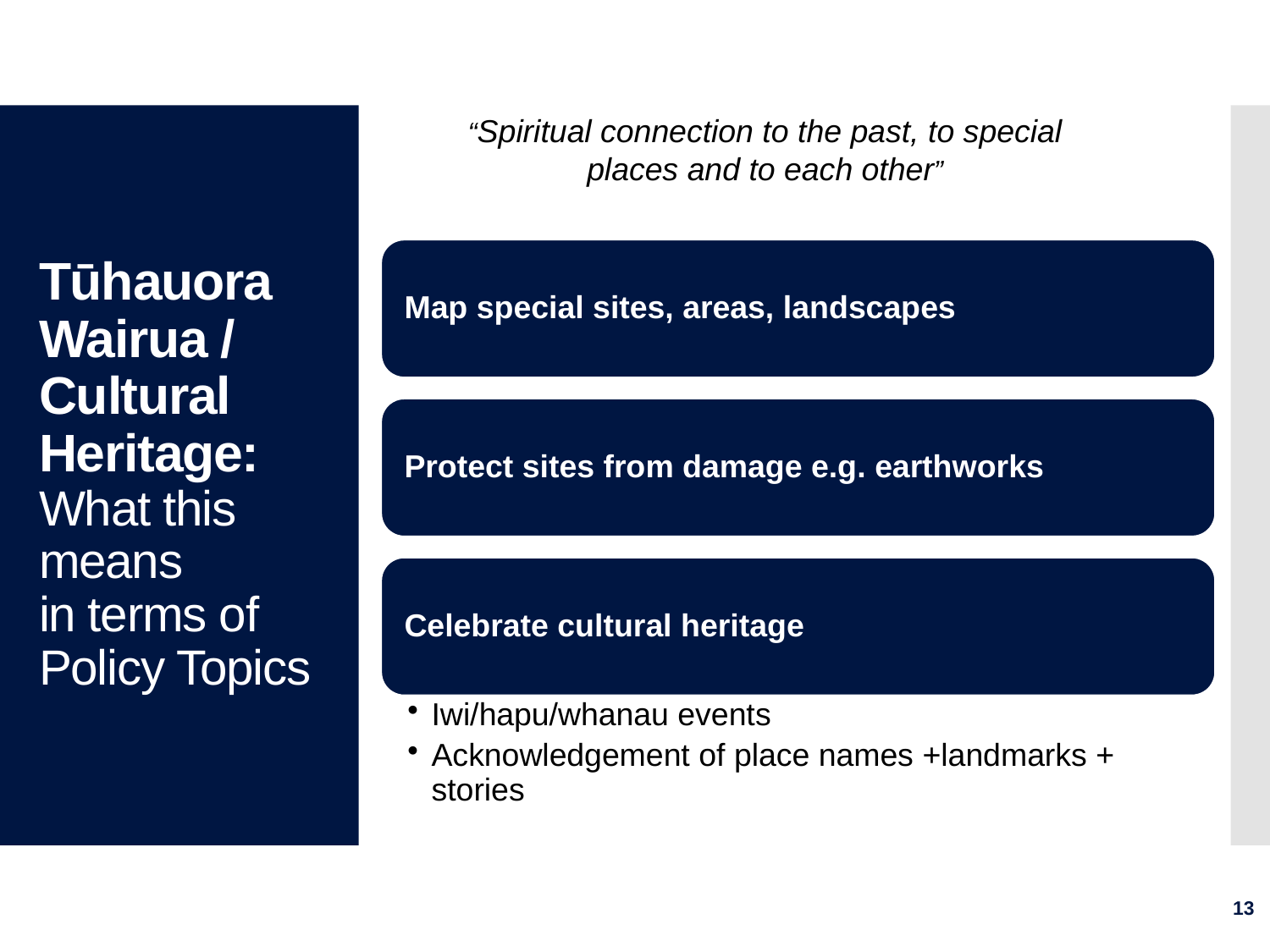

“Spiritual connection to the past, to special places and to each other”
# Tūhauora Wairua / Cultural Heritage: What this means in terms of Policy Topics
Map special sites, areas, landscapes
Protect sites from damage e.g. earthworks
Celebrate cultural heritage
Iwi/hapu/whanau events
Acknowledgement of place names +landmarks + stories
13